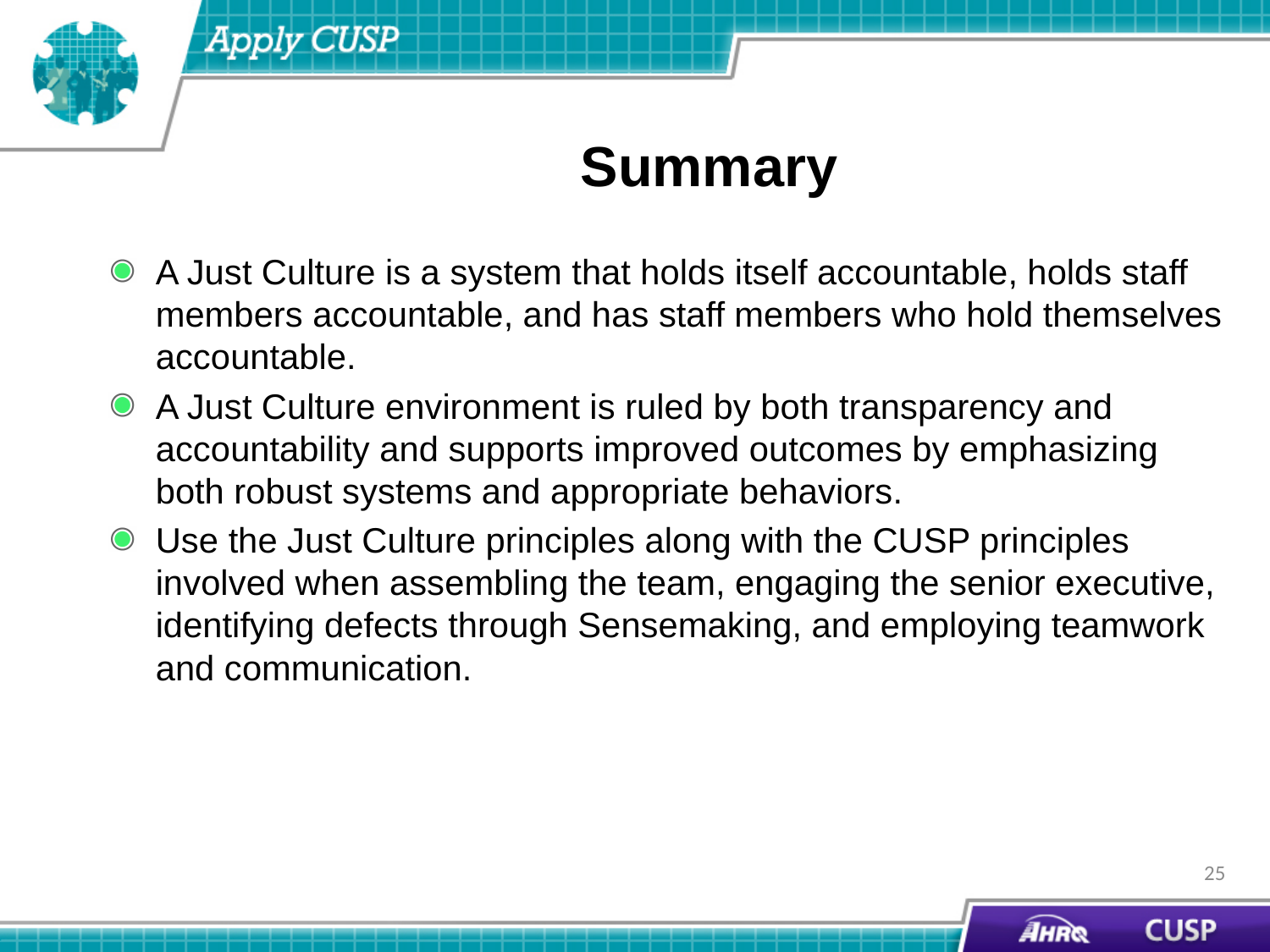

# Summary
A Just Culture is a system that holds itself accountable, holds staff members accountable, and has staff members who hold themselves accountable.
A Just Culture environment is ruled by both transparency and accountability and supports improved outcomes by emphasizing both robust systems and appropriate behaviors.
Use the Just Culture principles along with the CUSP principles involved when assembling the team, engaging the senior executive, identifying defects through Sensemaking, and employing teamwork and communication.
25